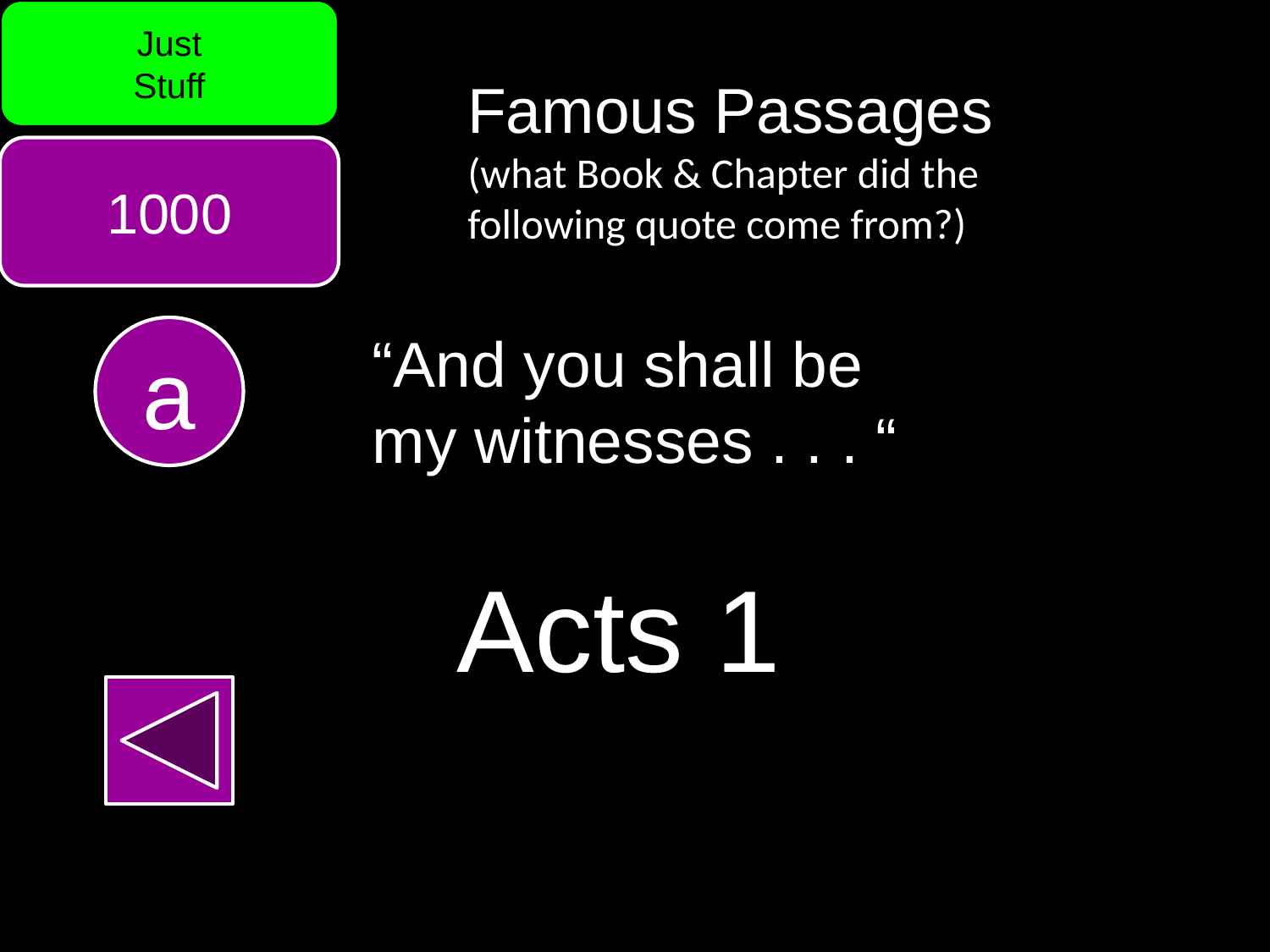

Just
Stuff
Famous Passages
(what Book & Chapter did the following quote come from?)
1000
a
“And you shall be
my witnesses . . . “
Acts 1